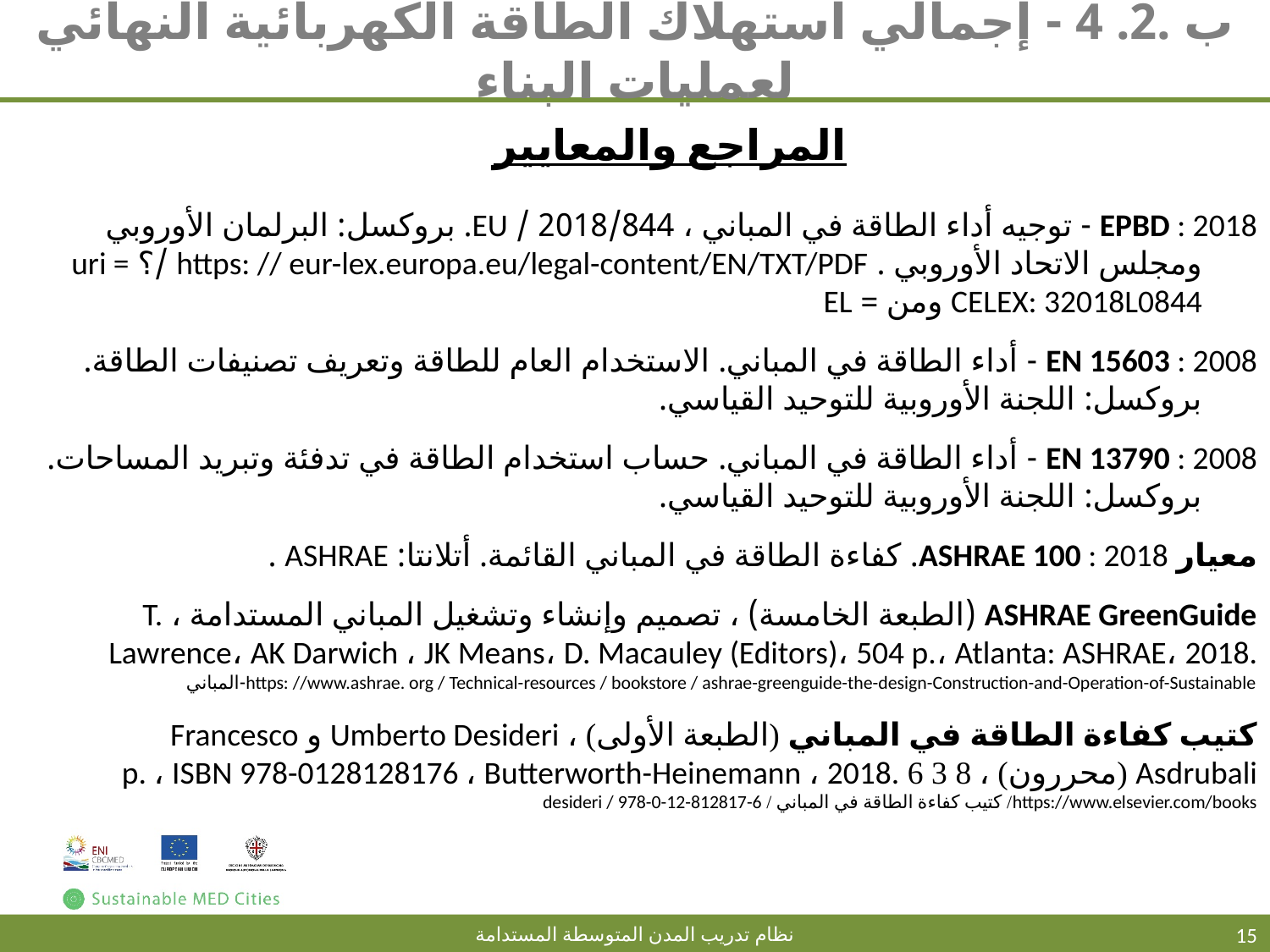

# ب .2. 4 - إجمالي استهلاك الطاقة الكهربائية النهائي لعمليات البناء
المراجع والمعايير
EPBD : 2018 - توجيه أداء الطاقة في المباني ، 2018/844 / EU. بروكسل: البرلمان الأوروبي ومجلس الاتحاد الأوروبي . https: // eur-lex.europa.eu/legal-content/EN/TXT/PDF /؟ uri = CELEX: 32018L0844 ومن = EL
EN 15603 : 2008 - أداء الطاقة في المباني. الاستخدام العام للطاقة وتعريف تصنيفات الطاقة. بروكسل: اللجنة الأوروبية للتوحيد القياسي.
EN 13790 : 2008 - أداء الطاقة في المباني. حساب استخدام الطاقة في تدفئة وتبريد المساحات. بروكسل: اللجنة الأوروبية للتوحيد القياسي.
معيار ASHRAE 100 : 2018. كفاءة الطاقة في المباني القائمة. أتلانتا: ASHRAE .
ASHRAE GreenGuide (الطبعة الخامسة) ، تصميم وإنشاء وتشغيل المباني المستدامة ، T. Lawrence، AK Darwich ، JK Means، D. Macauley (Editors)، 504 p.، Atlanta: ASHRAE، 2018. https: //www.ashrae. org / Technical-resources / bookstore / ashrae-greenguide-the-design-Construction-and-Operation-of-Sustainable-المباني
كتيب كفاءة الطاقة في المباني (الطبعة الأولى) ، Umberto Desideri و Francesco Asdrubali (محررون) ، 8 3 6 p. ، ISBN 978-0128128176 ، Butterworth-Heinemann ، 2018. https://www.elsevier.com/books/ كتيب كفاءة الطاقة في المباني / desideri / 978-0-12-812817-6

15